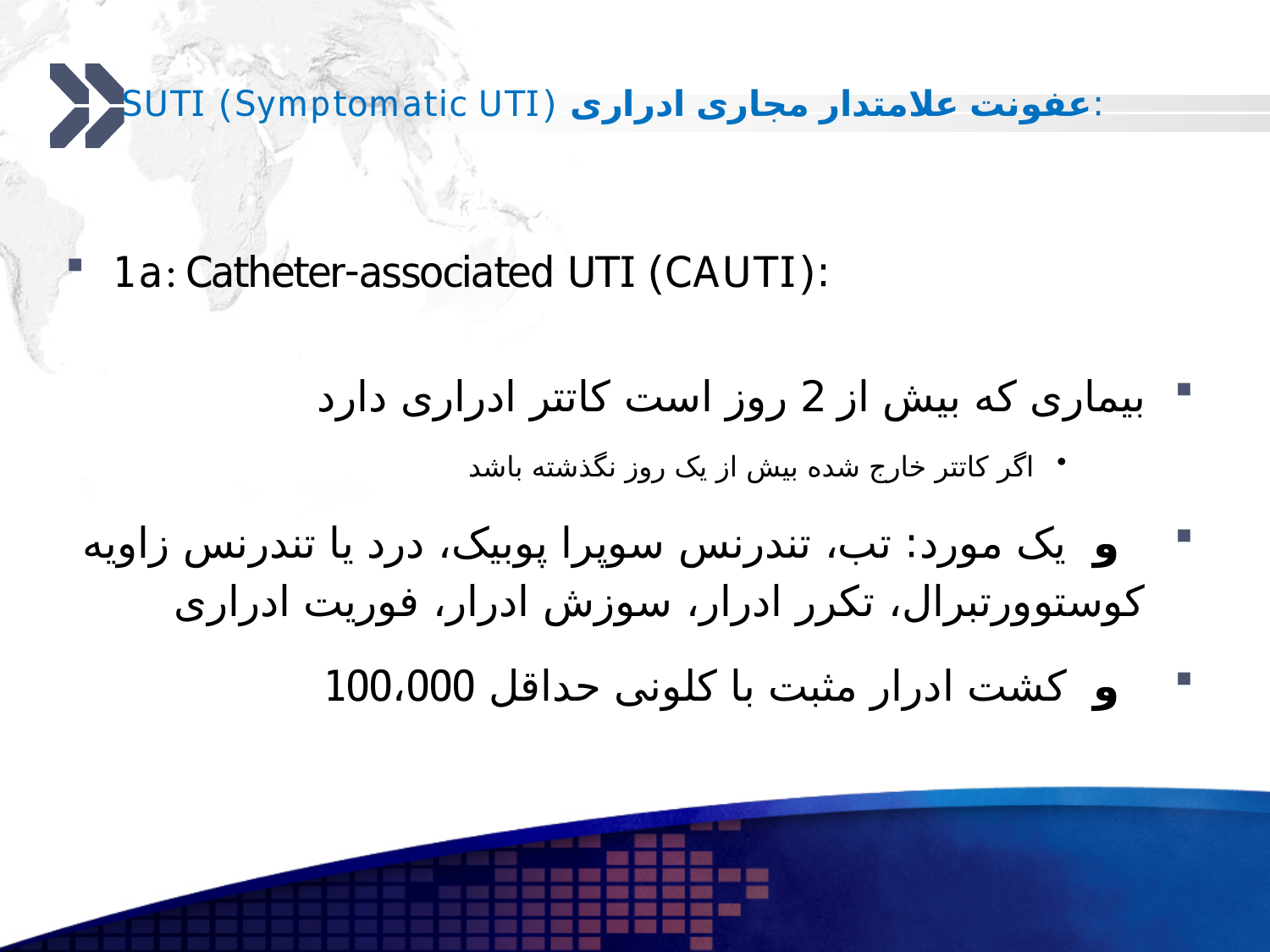

# SUTI (Symptomatic UTI) عفونت علامتدار مجاری ادراری:

1a: Catheter-associated UTI (CAUTI):

بیماری که بیش از 2 روز است کاتتر ادراری دارد
اگر کاتتر خارج شده بیش از یک روز نگذشته باشد
  و  یک مورد: تب، تندرنس سوپرا پوبیک، درد یا تندرنس زاویه کوستوورتبرال، تکرر ادرار، سوزش ادرار، فوریت ادراری
  و  کشت ادرار مثبت با کلونی حداقل 100،000